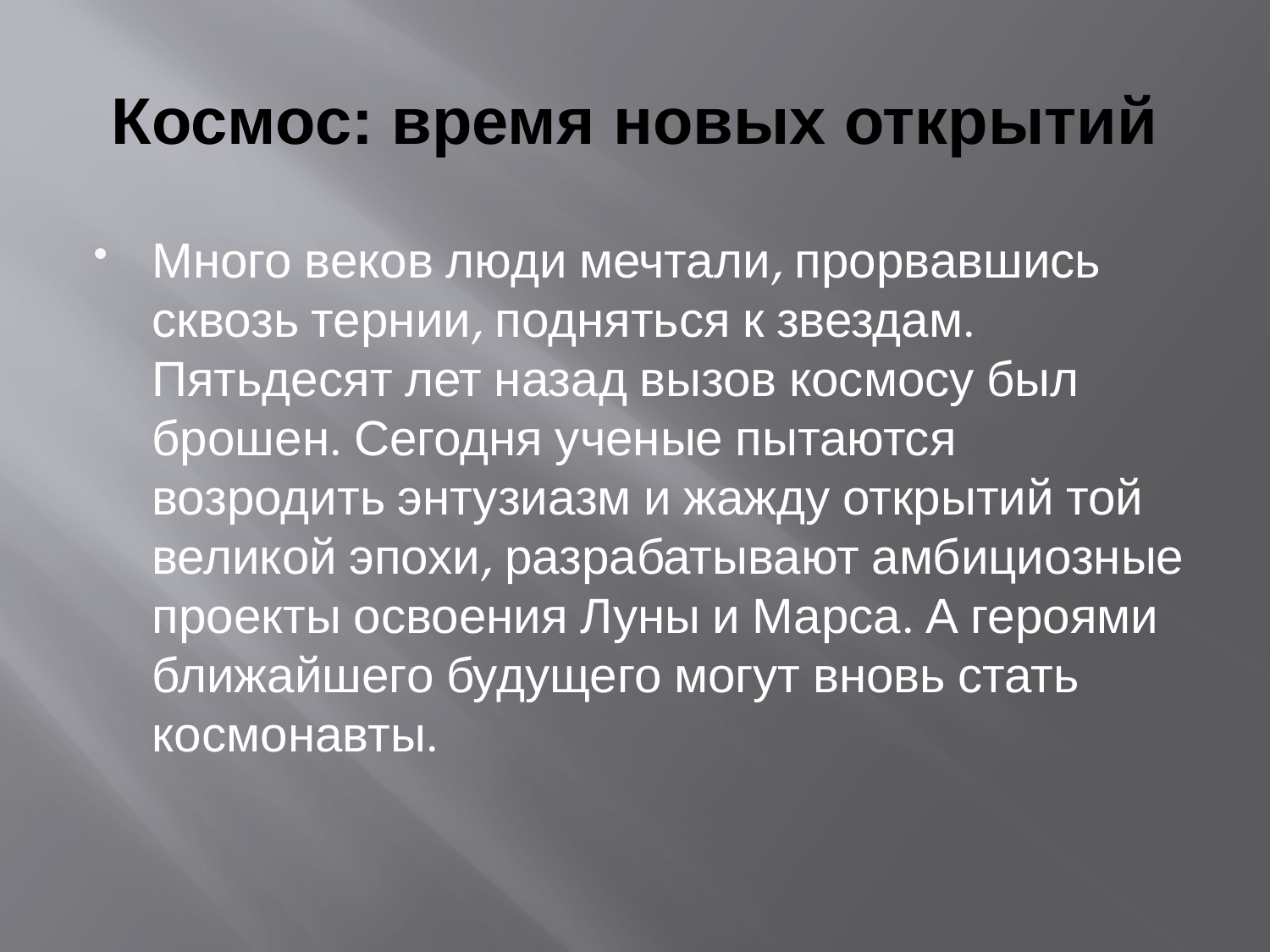

# Космос: время новых открытий
Много веков люди мечтали, прорвавшись сквозь тернии, подняться к звездам. Пятьдесят лет назад вызов космосу был брошен. Сегодня ученые пытаются возродить энтузиазм и жажду открытий той великой эпохи, разрабатывают амбициозные проекты освоения Луны и Марса. А героями ближайшего будущего могут вновь стать космонавты.